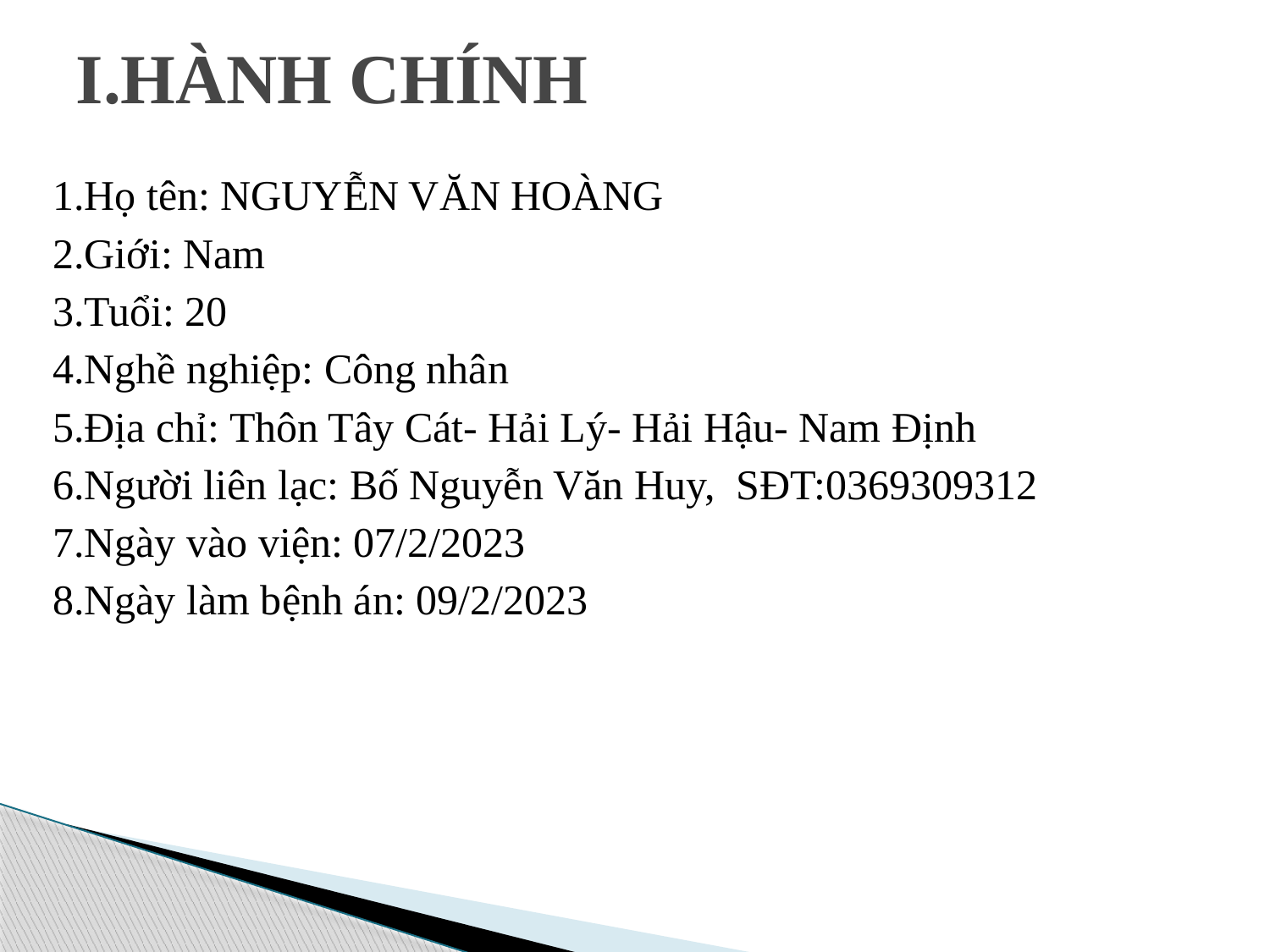

# I.HÀNH CHÍNH
1.Họ tên: NGUYỄN VĂN HOÀNG
2.Giới: Nam
3.Tuổi: 20
4.Nghề nghiệp: Công nhân
5.Địa chỉ: Thôn Tây Cát- Hải Lý- Hải Hậu- Nam Định
6.Người liên lạc: Bố Nguyễn Văn Huy,  SĐT:0369309312
7.Ngày vào viện: 07/2/2023
8.Ngày làm bệnh án: 09/2/2023